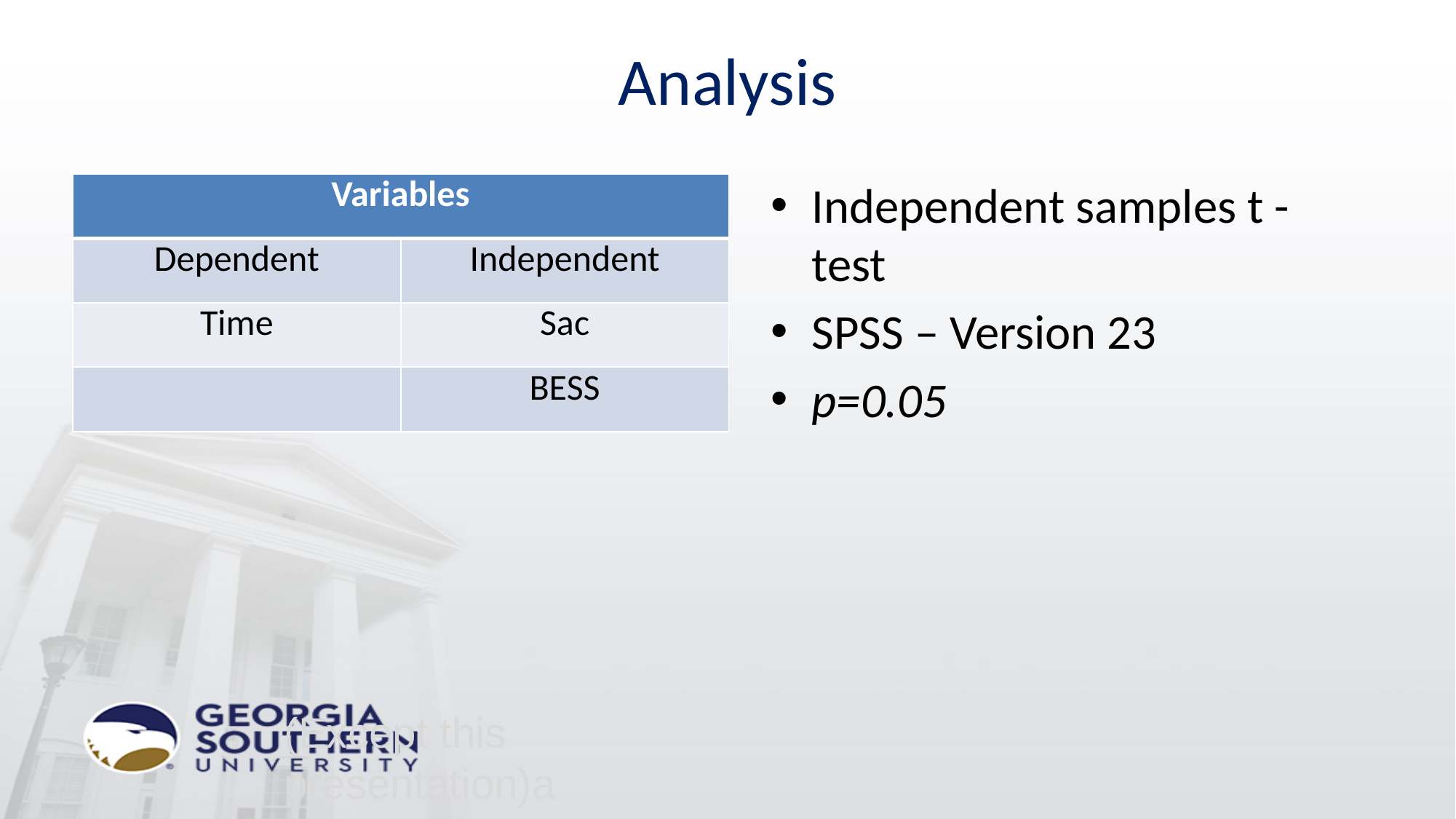

# Analysis
Independent samples t - test
SPSS – Version 23
p=0.05
| Variables |  |
| --- | --- |
| Dependent | Independent |
| Time | Sac |
|  | BESS |
(Except this presentation)a